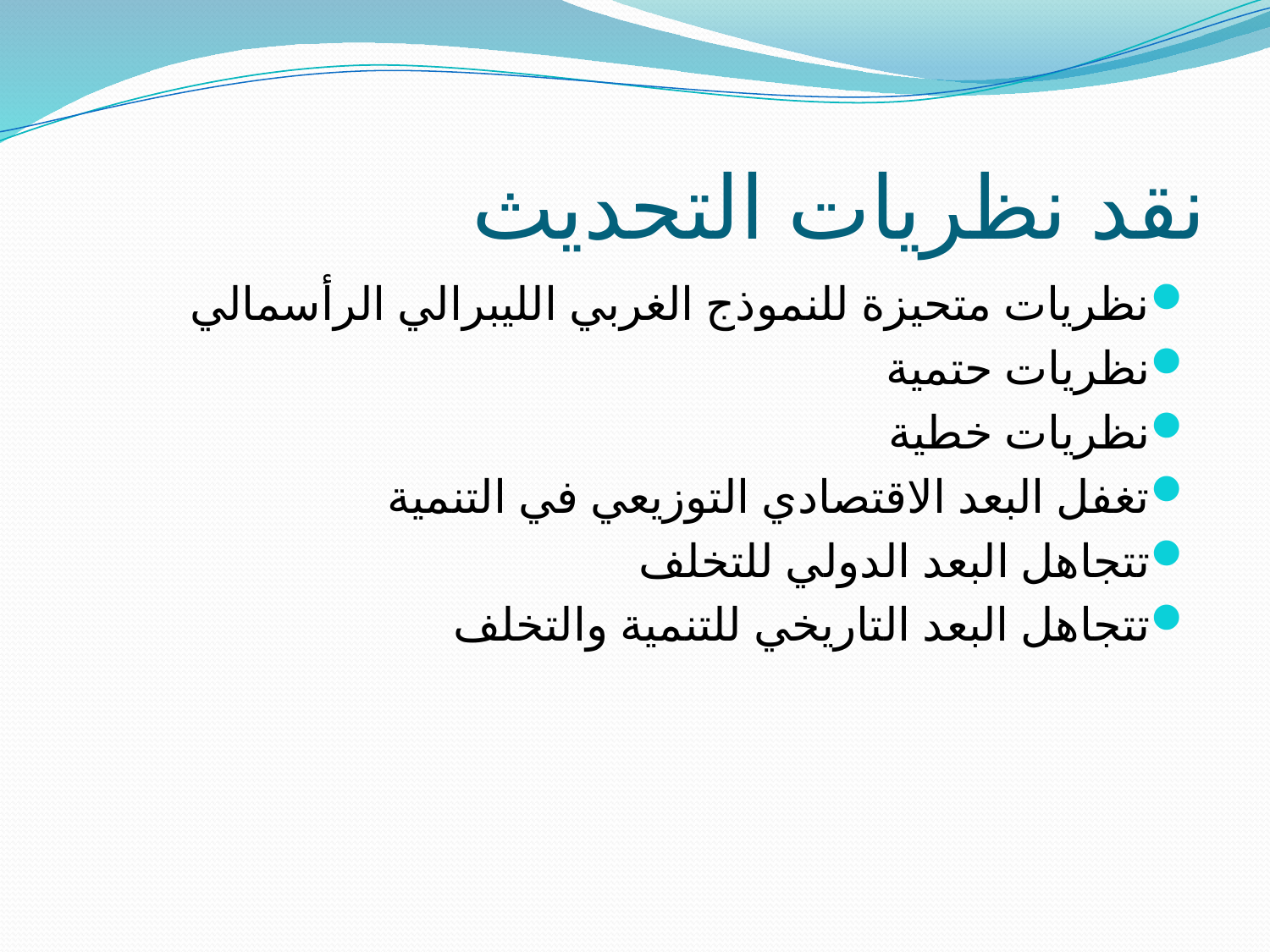

# نقد نظريات التحديث
نظريات متحيزة للنموذج الغربي الليبرالي الرأسمالي
نظريات حتمية
نظريات خطية
تغفل البعد الاقتصادي التوزيعي في التنمية
تتجاهل البعد الدولي للتخلف
تتجاهل البعد التاريخي للتنمية والتخلف